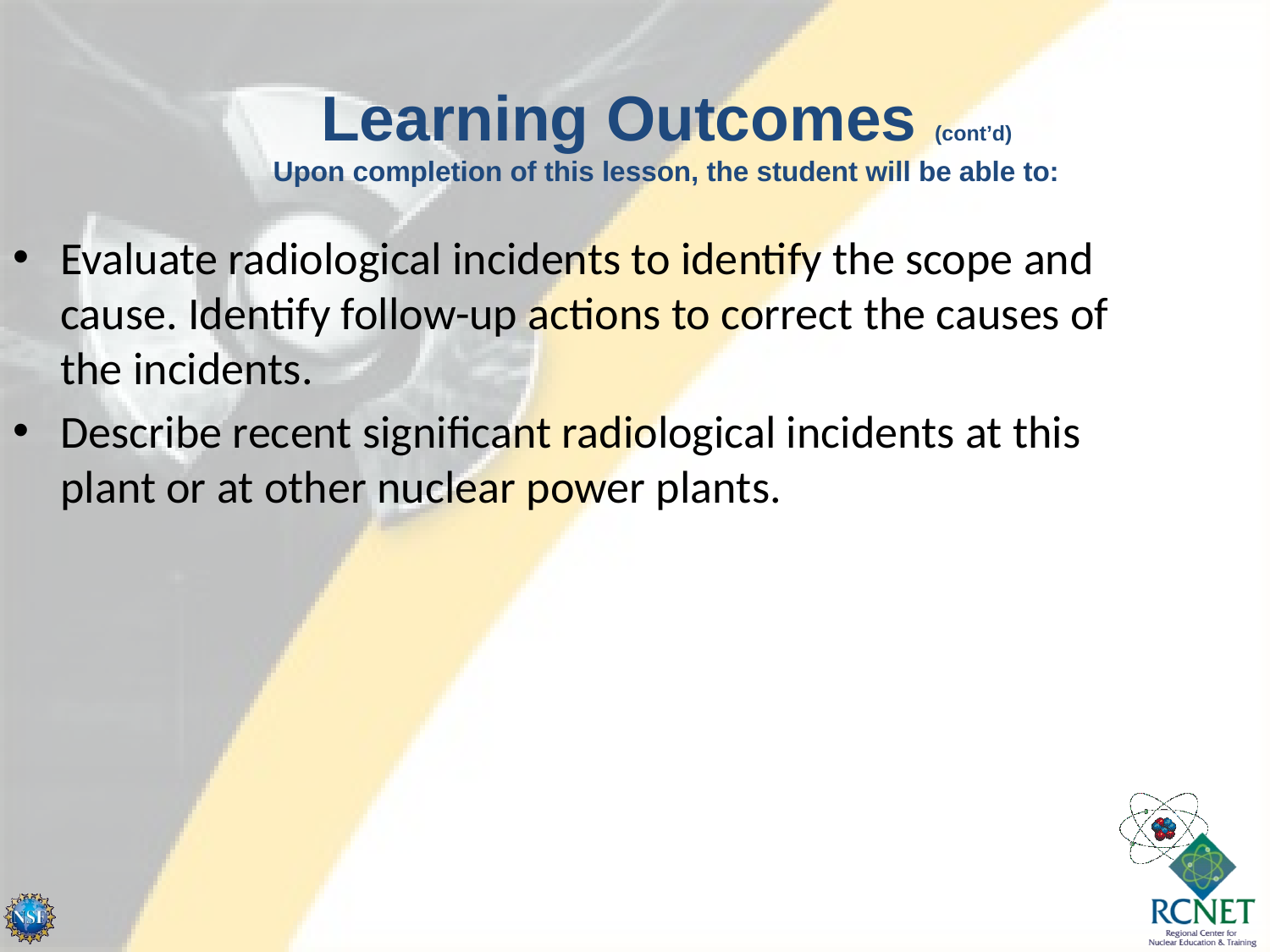

Learning Outcomes (cont’d)
Upon completion of this lesson, the student will be able to:
Evaluate radiological incidents to identify the scope and cause. Identify follow-up actions to correct the causes of the incidents.
Describe recent significant radiological incidents at this plant or at other nuclear power plants.